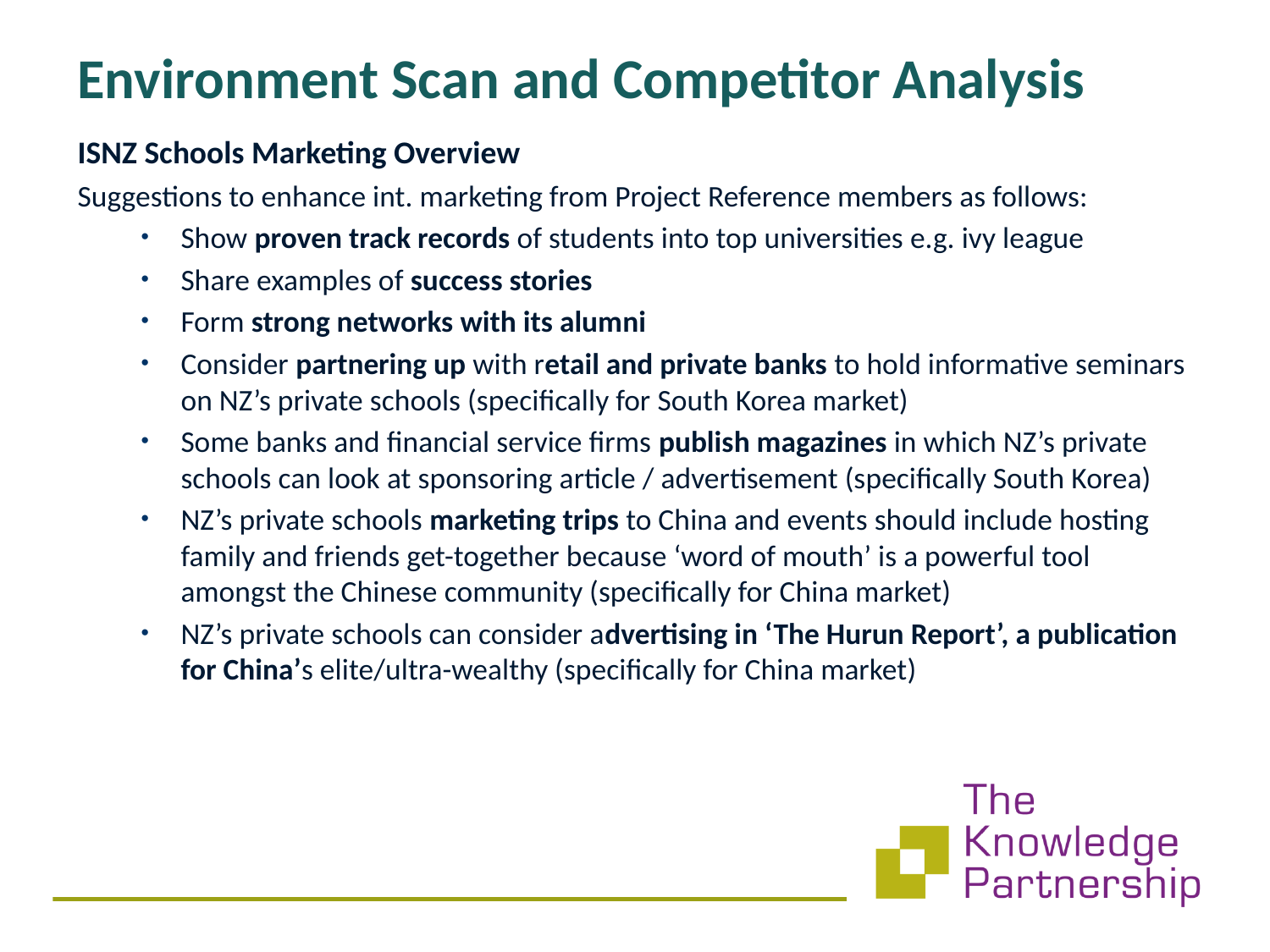

Environment Scan and Competitor Analysis
ISNZ Schools Marketing Overview
Suggestions to enhance int. marketing from Project Reference members as follows:
Show proven track records of students into top universities e.g. ivy league
Share examples of success stories
Form strong networks with its alumni
Consider partnering up with retail and private banks to hold informative seminars on NZ’s private schools (specifically for South Korea market)
Some banks and financial service firms publish magazines in which NZ’s private schools can look at sponsoring article / advertisement (specifically South Korea)
NZ’s private schools marketing trips to China and events should include hosting family and friends get-together because ‘word of mouth’ is a powerful tool amongst the Chinese community (specifically for China market)
NZ’s private schools can consider advertising in ‘The Hurun Report’, a publication for China’s elite/ultra-wealthy (specifically for China market)